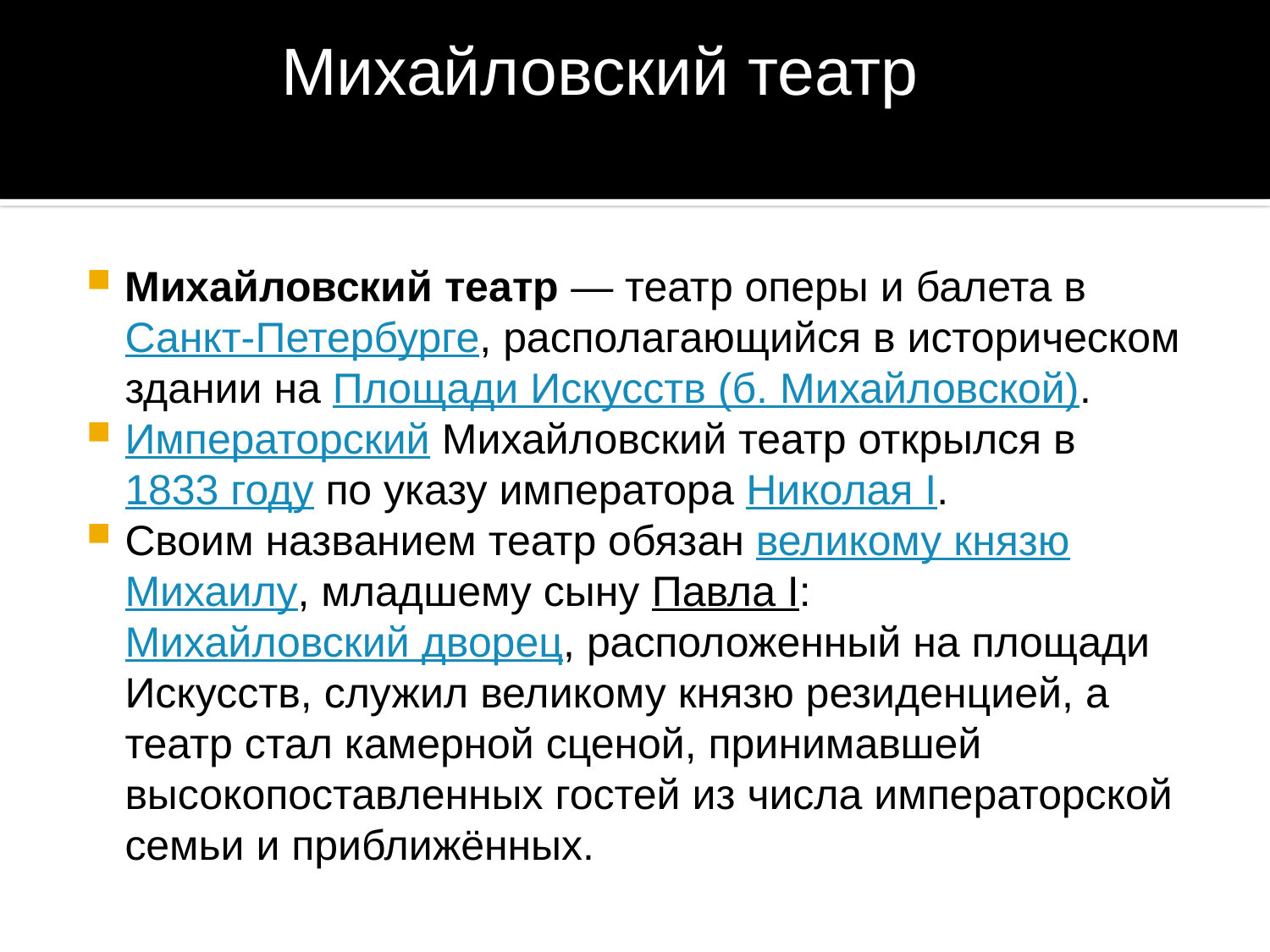

# Михайловский театр
Михайловский театр — театр оперы и балета в Санкт-Петербурге, располагающийся в историческом здании на Площади Искусств (б. Михайловской).
Императорский Михайловский театр открылся в 1833 году по указу императора Николая I.
Своим названием театр обязан великому князю Михаилу, младшему сыну Павла I: Михайловский дворец, расположенный на площади Искусств, служил великому князю резиденцией, а театр стал камерной сценой, принимавшей высокопоставленных гостей из числа императорской семьи и приближённых.